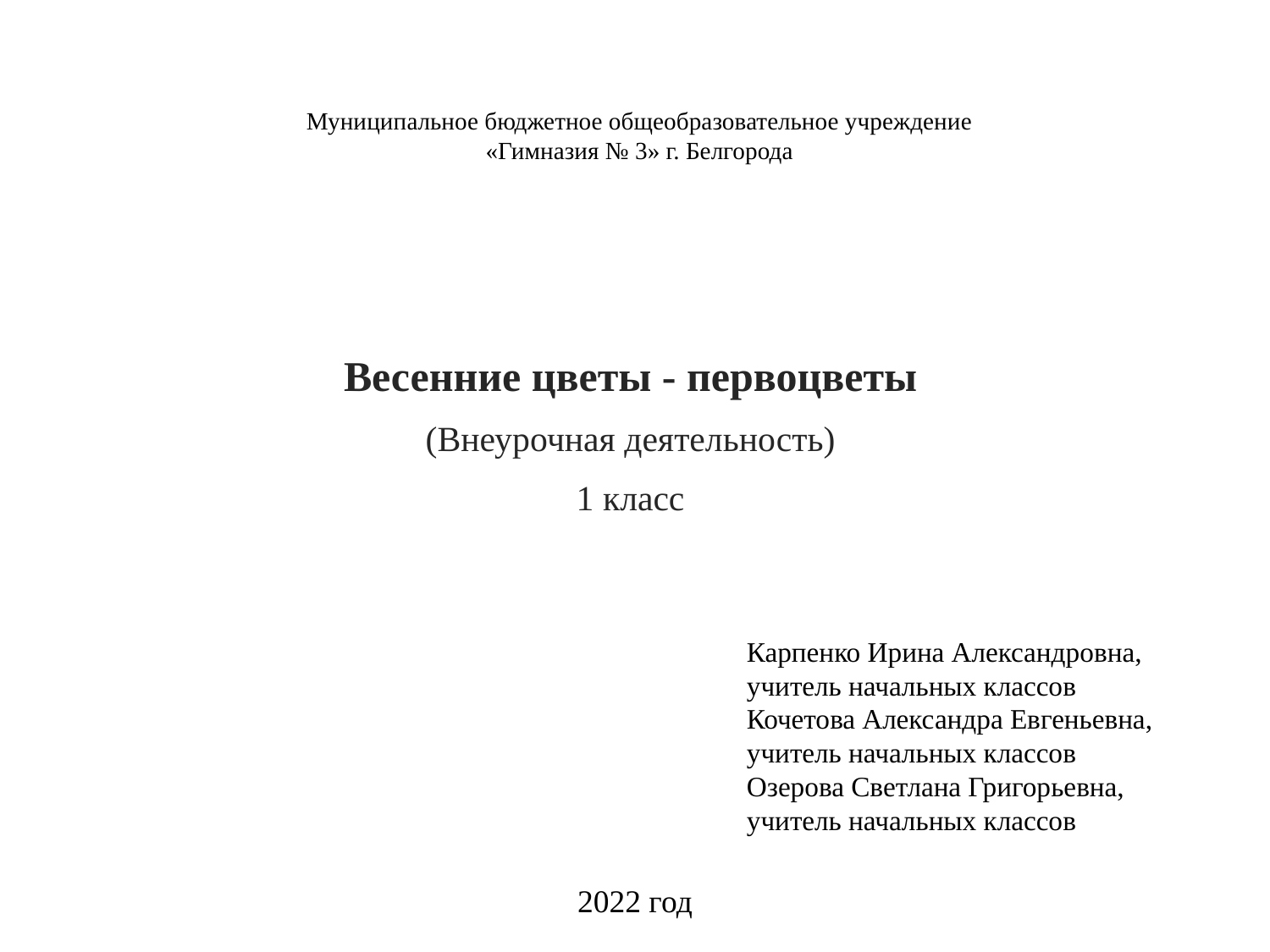

Муниципальное бюджетное общеобразовательное учреждение
«Гимназия № 3» г. Белгорода

Весенние цветы - первоцветы
(Внеурочная деятельность)
1 класс

Карпенко Ирина Александровна,
учитель начальных классов
Кочетова Александра Евгеньевна,
учитель начальных классов
Озерова Светлана Григорьевна,
учитель начальных классов

2022 год